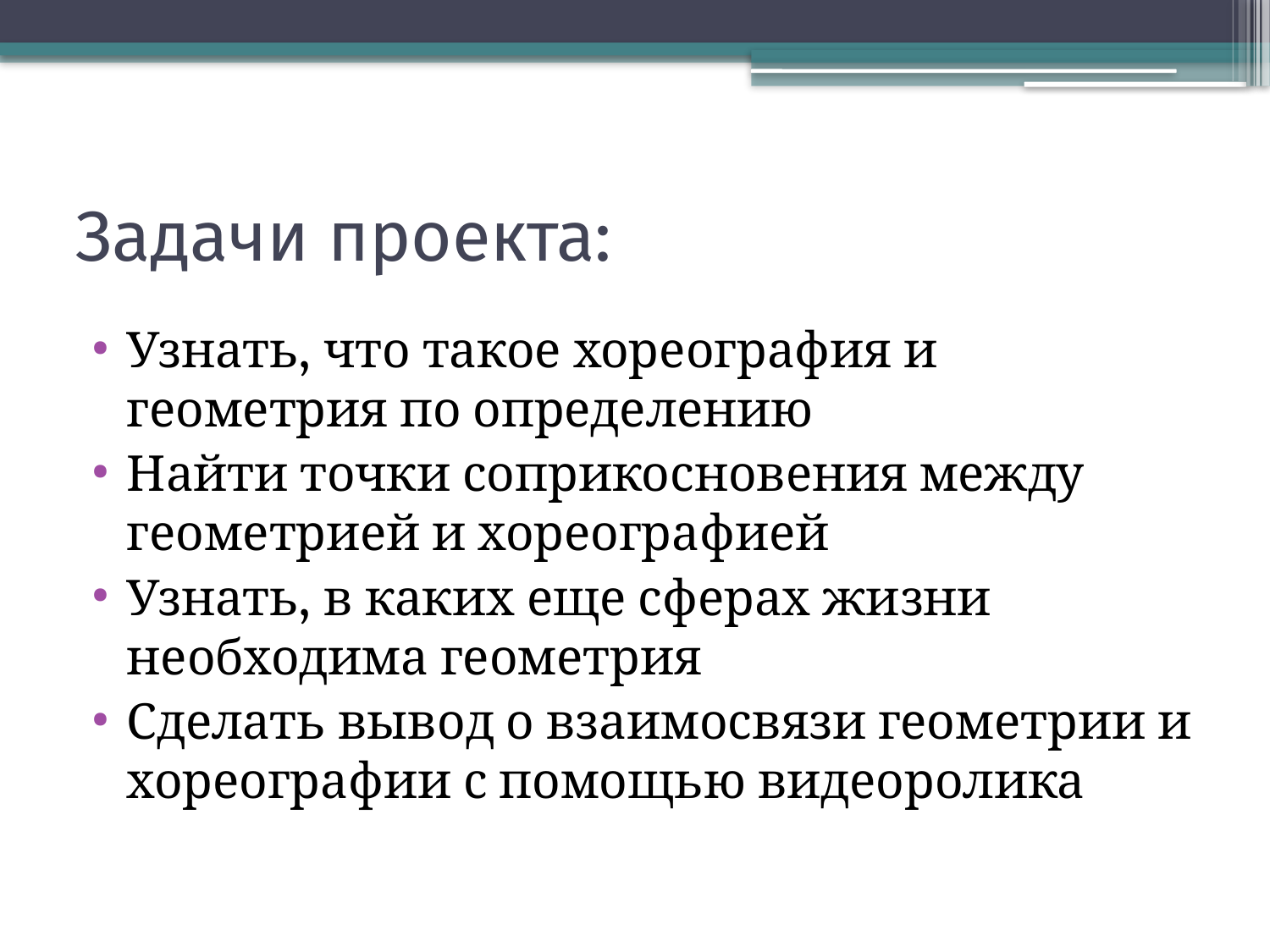

# Задачи проекта:
Узнать, что такое хореография и геометрия по определению
Найти точки соприкосновения между геометрией и хореографией
Узнать, в каких еще сферах жизни необходима геометрия
Сделать вывод о взаимосвязи геометрии и хореографии с помощью видеоролика